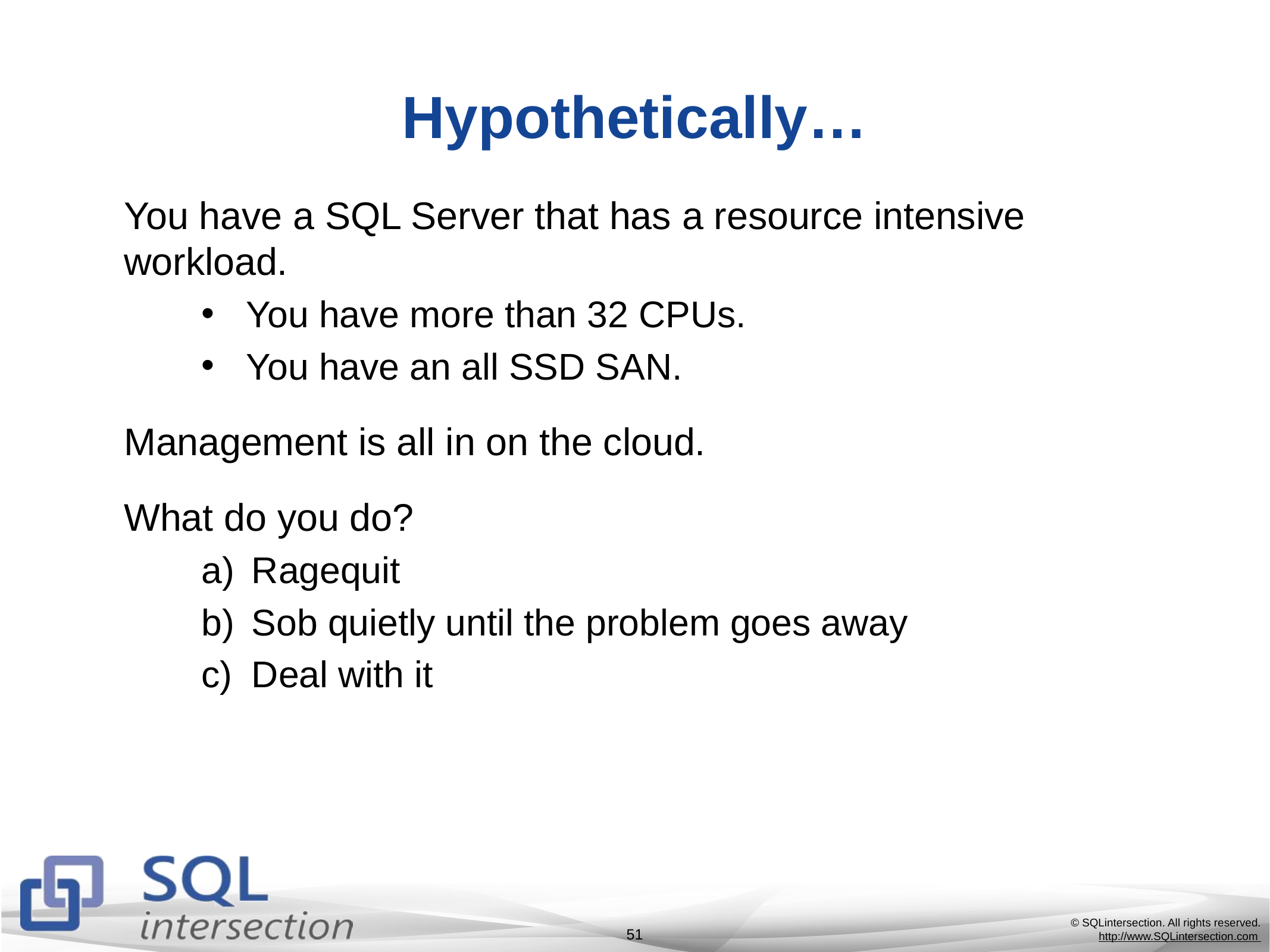

# Hypothetically…
You have a SQL Server that has a resource intensive workload.
You have more than 32 CPUs.
You have an all SSD SAN.
Management is all in on the cloud.
What do you do?
Ragequit
Sob quietly until the problem goes away
Deal with it